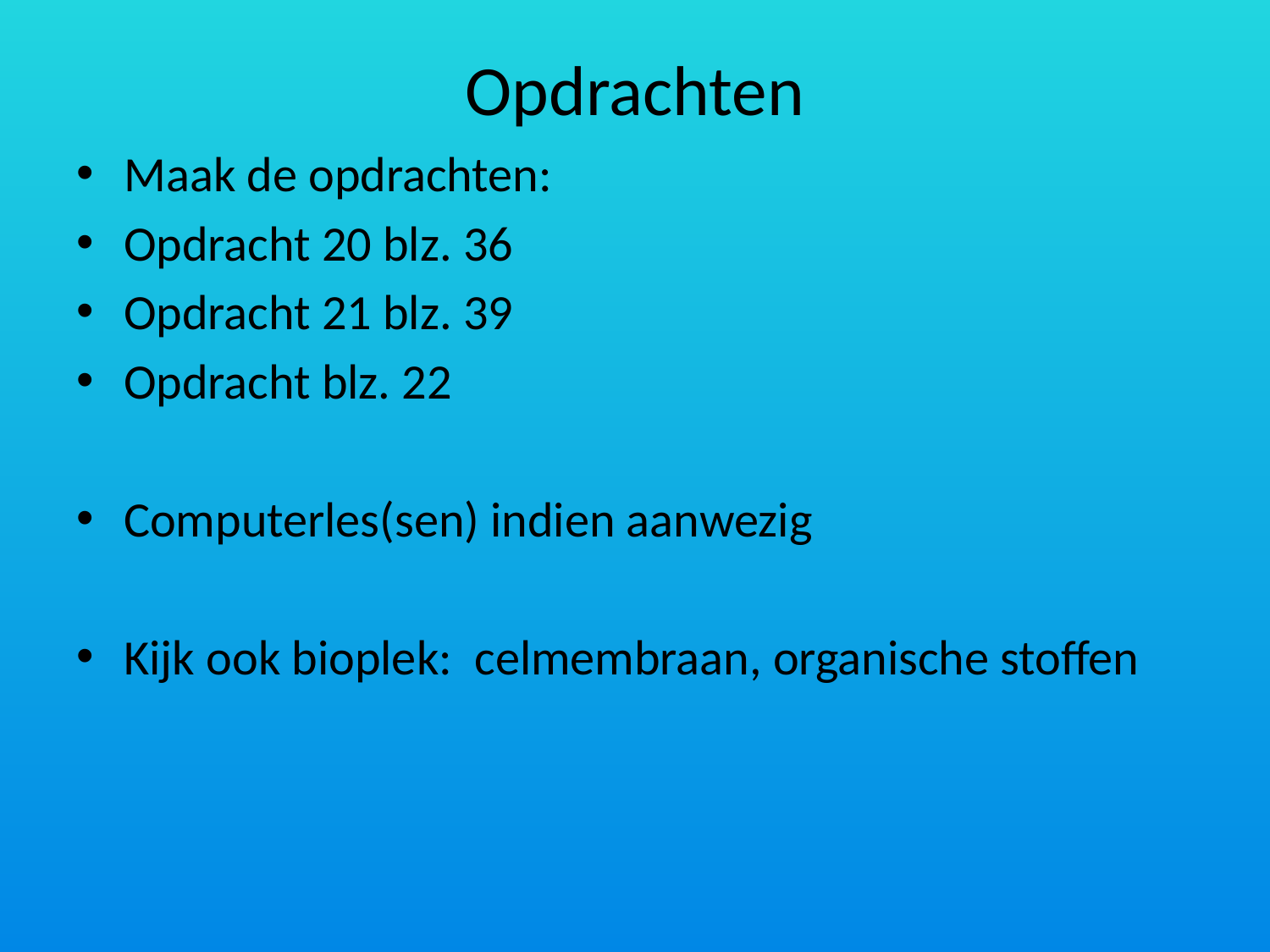

# Opdrachten
Maak de opdrachten:
Opdracht 20 blz. 36
Opdracht 21 blz. 39
Opdracht blz. 22

Computerles(sen) indien aanwezig

Kijk ook bioplek:  celmembraan, organische stoffen